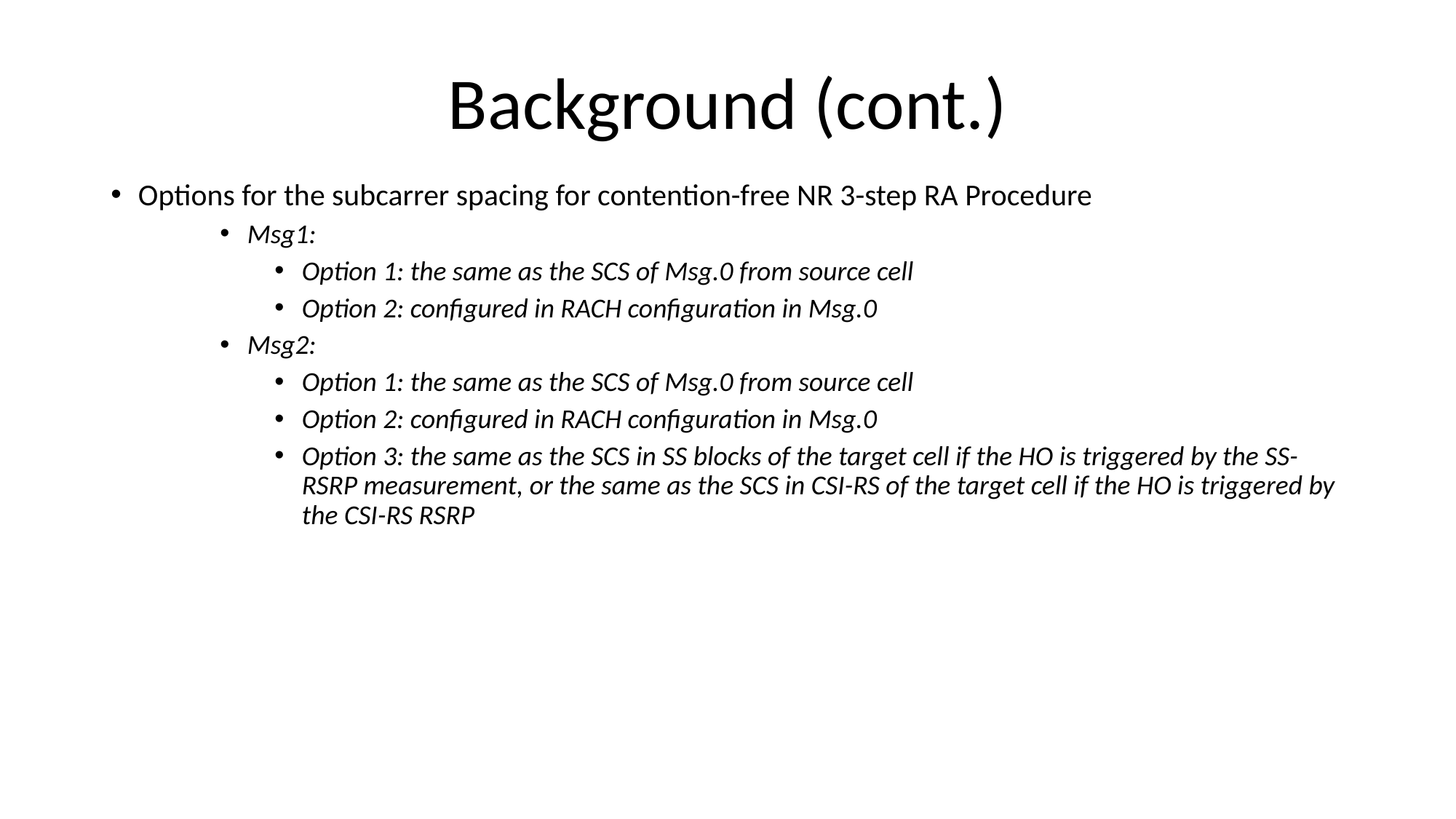

# Background (cont.)
Options for the subcarrer spacing for contention-free NR 3-step RA Procedure
Msg1:
Option 1: the same as the SCS of Msg.0 from source cell
Option 2: configured in RACH configuration in Msg.0
Msg2:
Option 1: the same as the SCS of Msg.0 from source cell
Option 2: configured in RACH configuration in Msg.0
Option 3: the same as the SCS in SS blocks of the target cell if the HO is triggered by the SS-RSRP measurement, or the same as the SCS in CSI-RS of the target cell if the HO is triggered by the CSI-RS RSRP